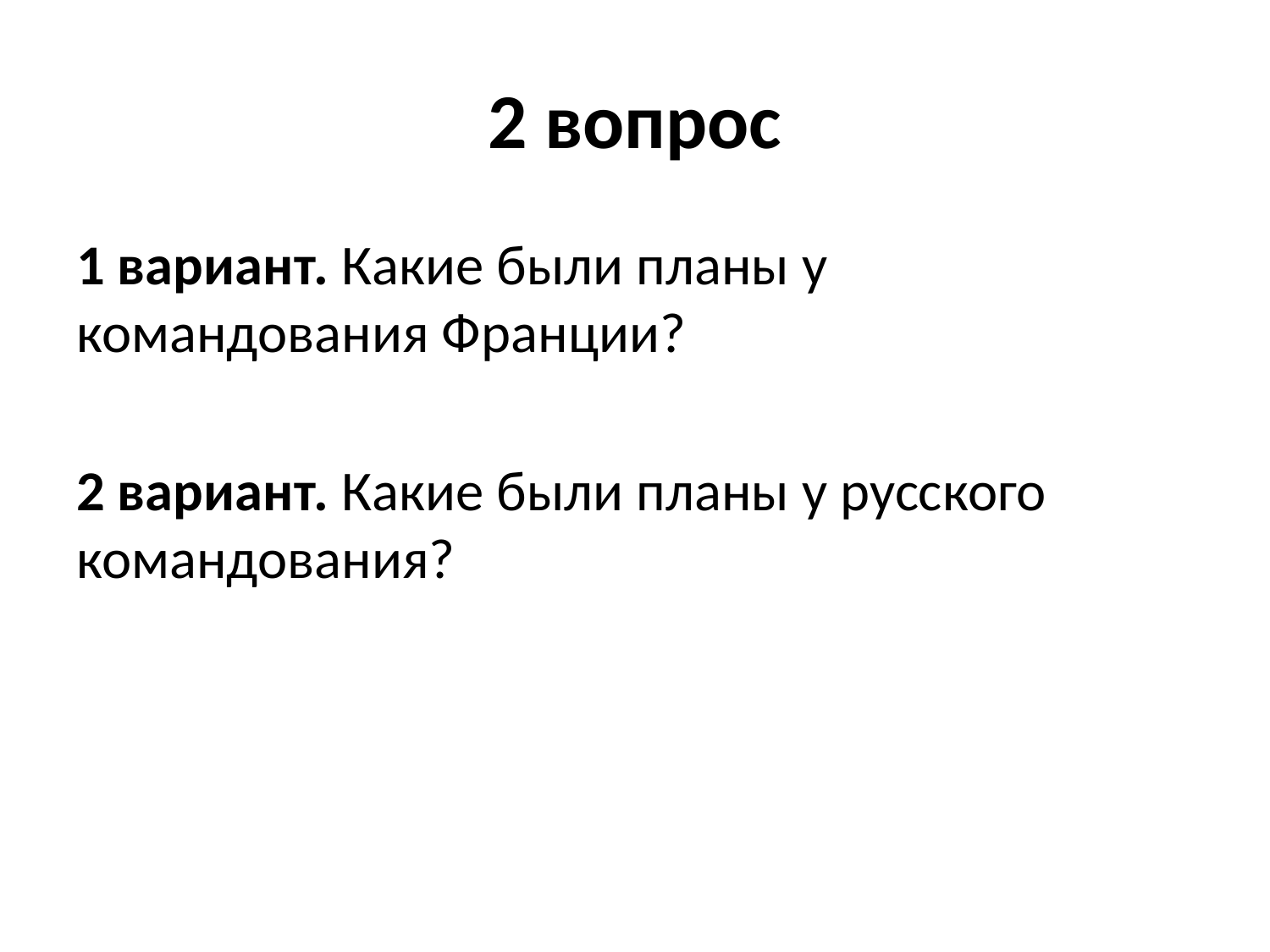

# 2 вопрос
1 вариант. Какие были планы у командования Франции?

2 вариант. Какие были планы у русского командования?